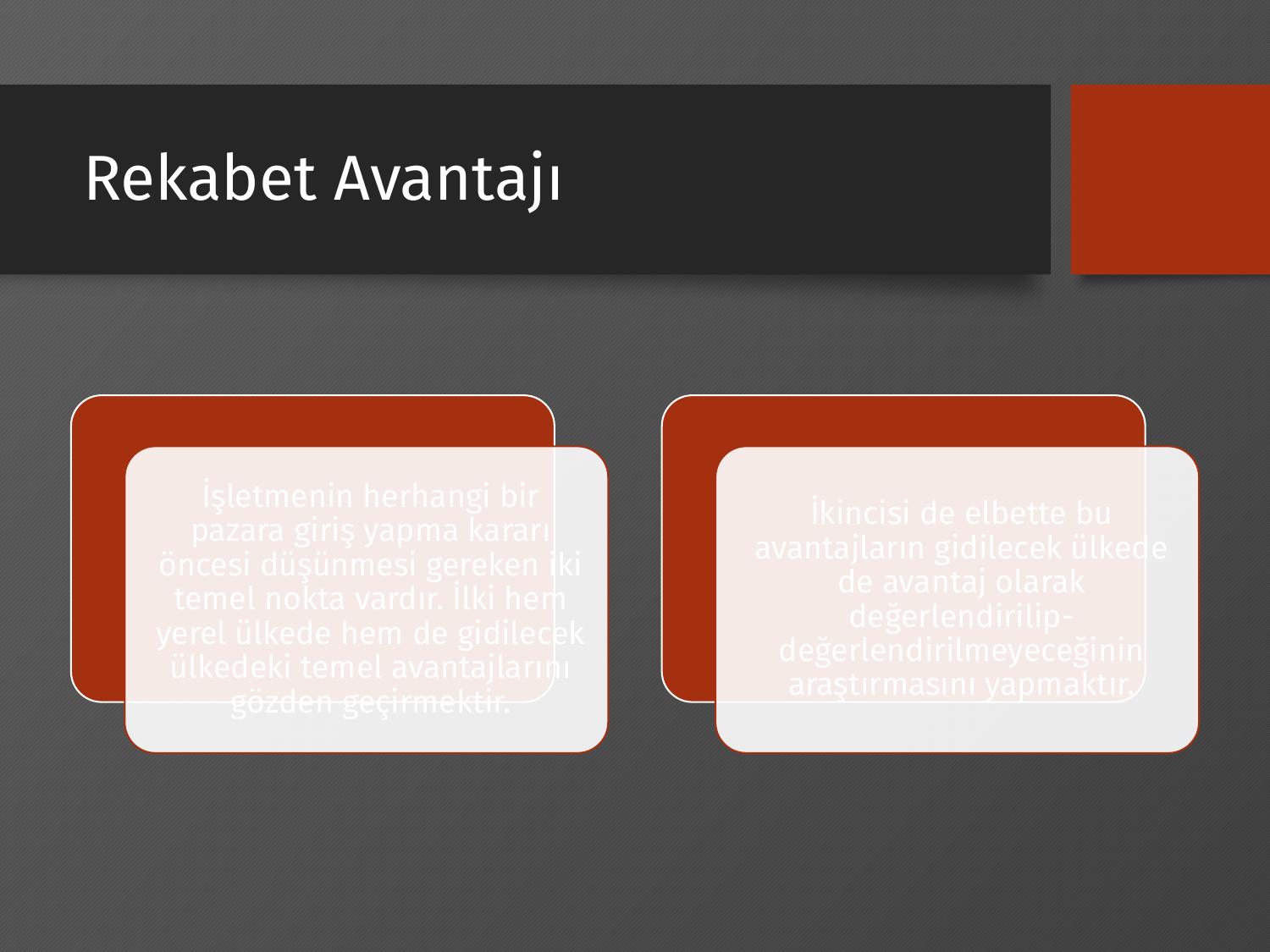

# Rekabet Avantajı
İşletmenin herhangi bir pazara giriş yapma kararı öncesi düşünmesi gereken iki temel nokta vardır. İlki hem yerel ülkede hem de gidilecek ülkedeki temel avantajlarını gözden geçirmektir.
İkincisi de elbette bu avantajların gidilecek ülkede de avantaj olarak değerlendirilip-değerlendirilmeyeceğinin araştırmasını yapmaktır.